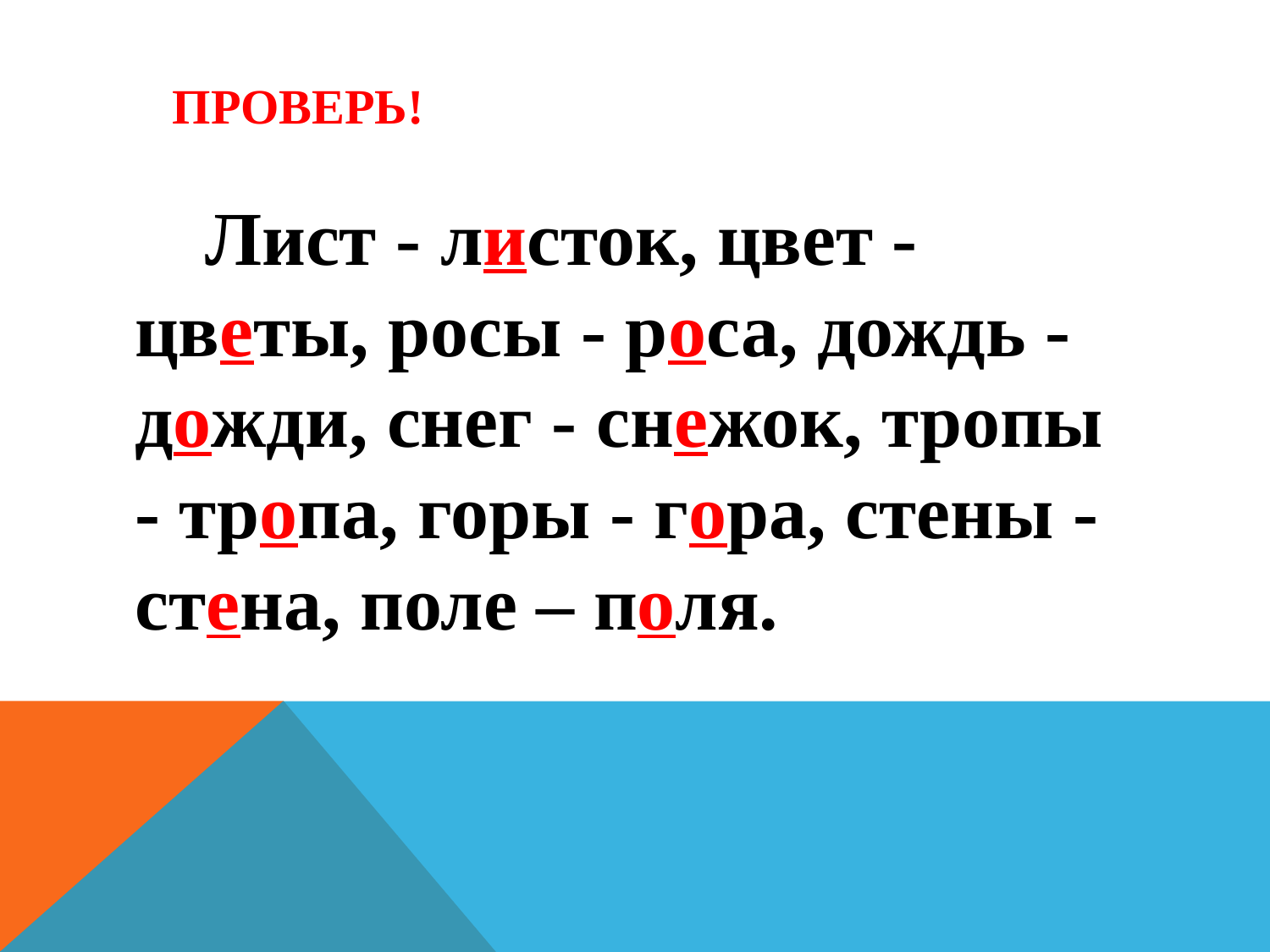

# Проверь!
        Лист - листок, цвет - цветы, росы - роса, дождь - дожди, снег - снежок, тропы - тропа, горы - гора, стены - стена, поле – поля.